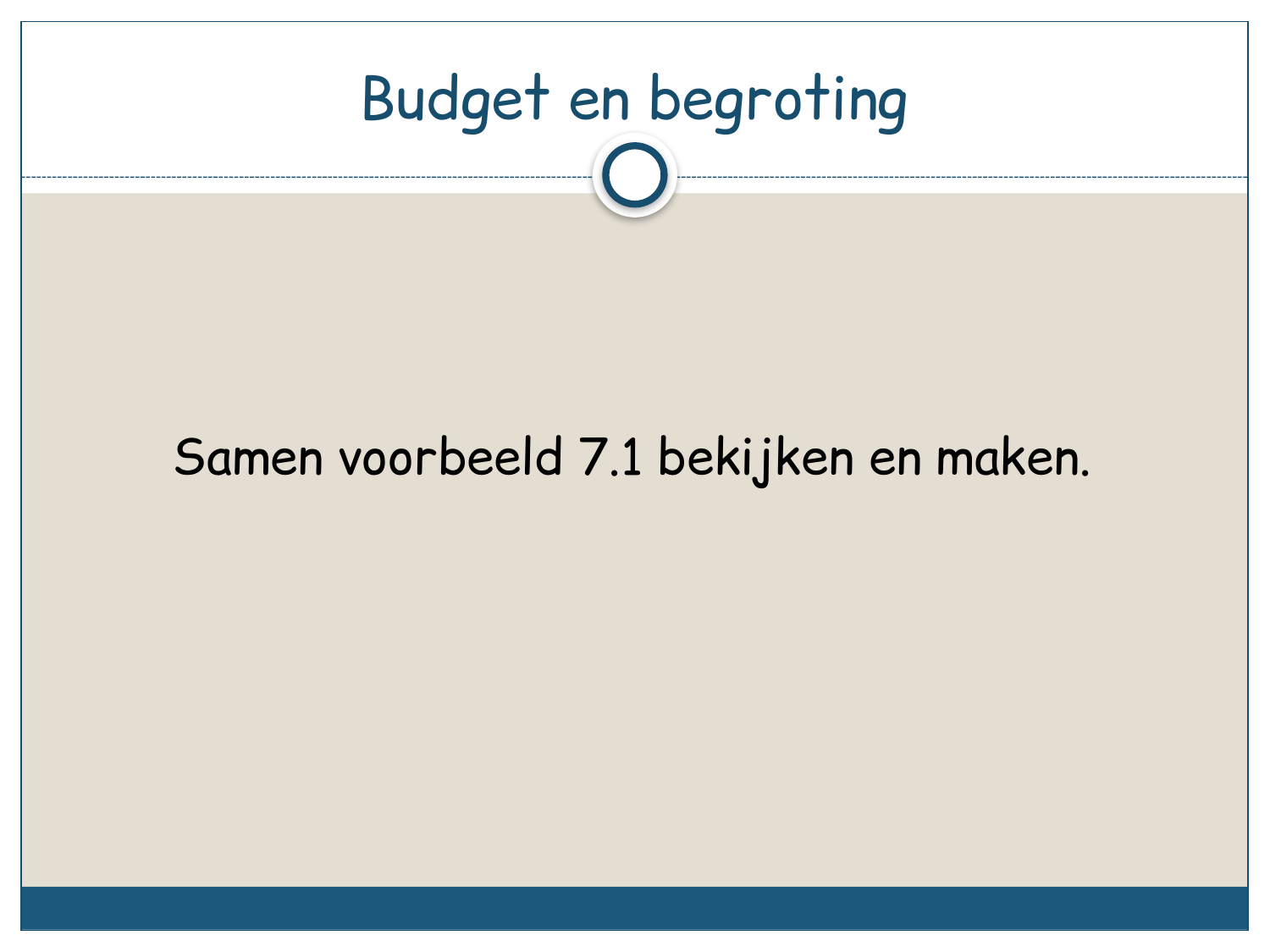

# Budget en begroting

Samen voorbeeld 7.1 bekijken en maken.